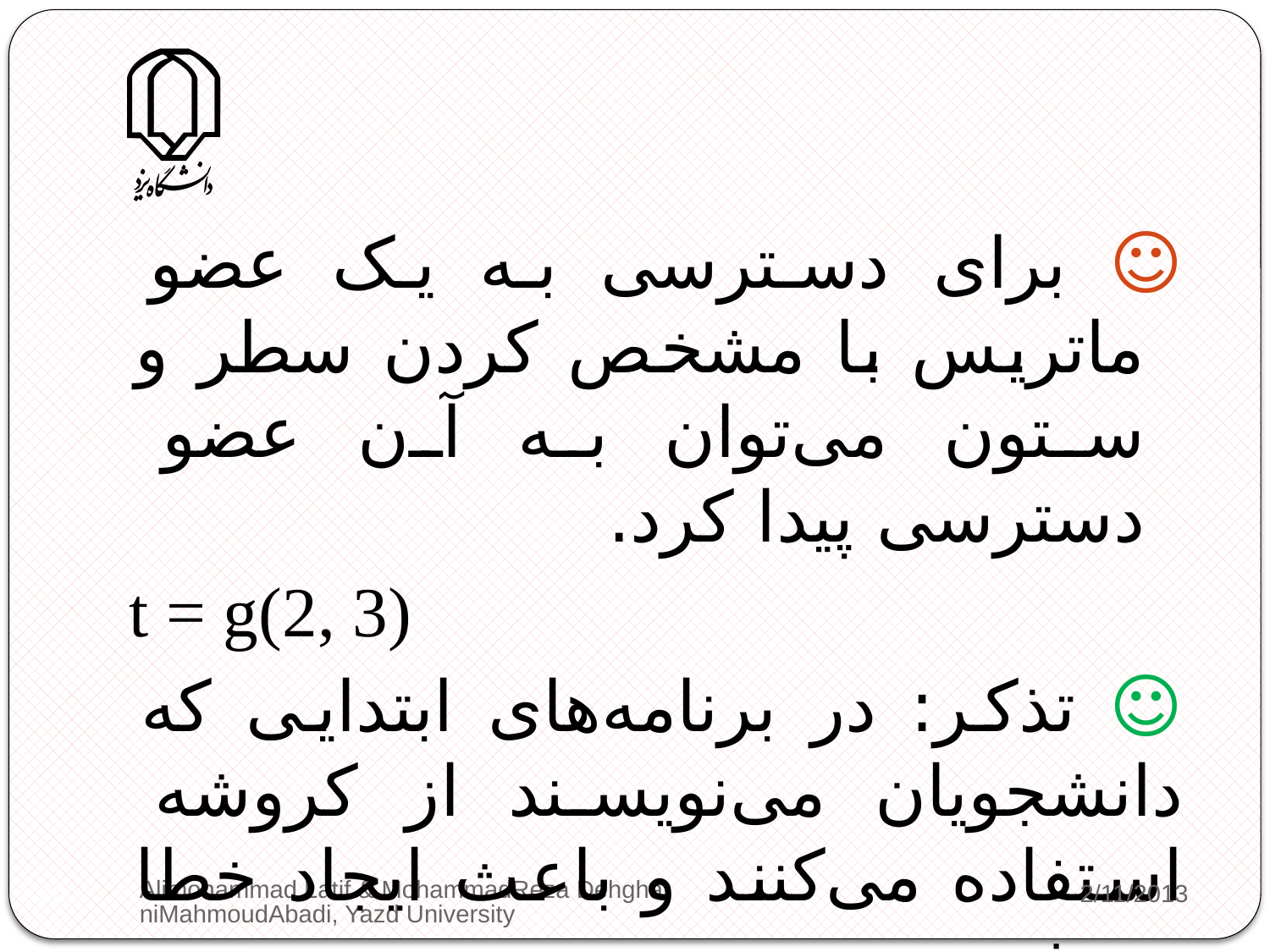

☺ برای دسترسی به یک عضو ماتریس با مشخص کردن سطر و ستون می‌توان به آن عضو دسترسی پیدا کرد.
t = g(2, 3)
☺ تذکر: در برنامه‌های ابتدایی که دانشجویان می‌نویسند از کروشه استفاده می‌کنند و باعث ایجاد خطا می‌شود.
Alimohammad Latif & MohammadReza DehghaniMahmoudAbadi, Yazd University
2/11/2013
20